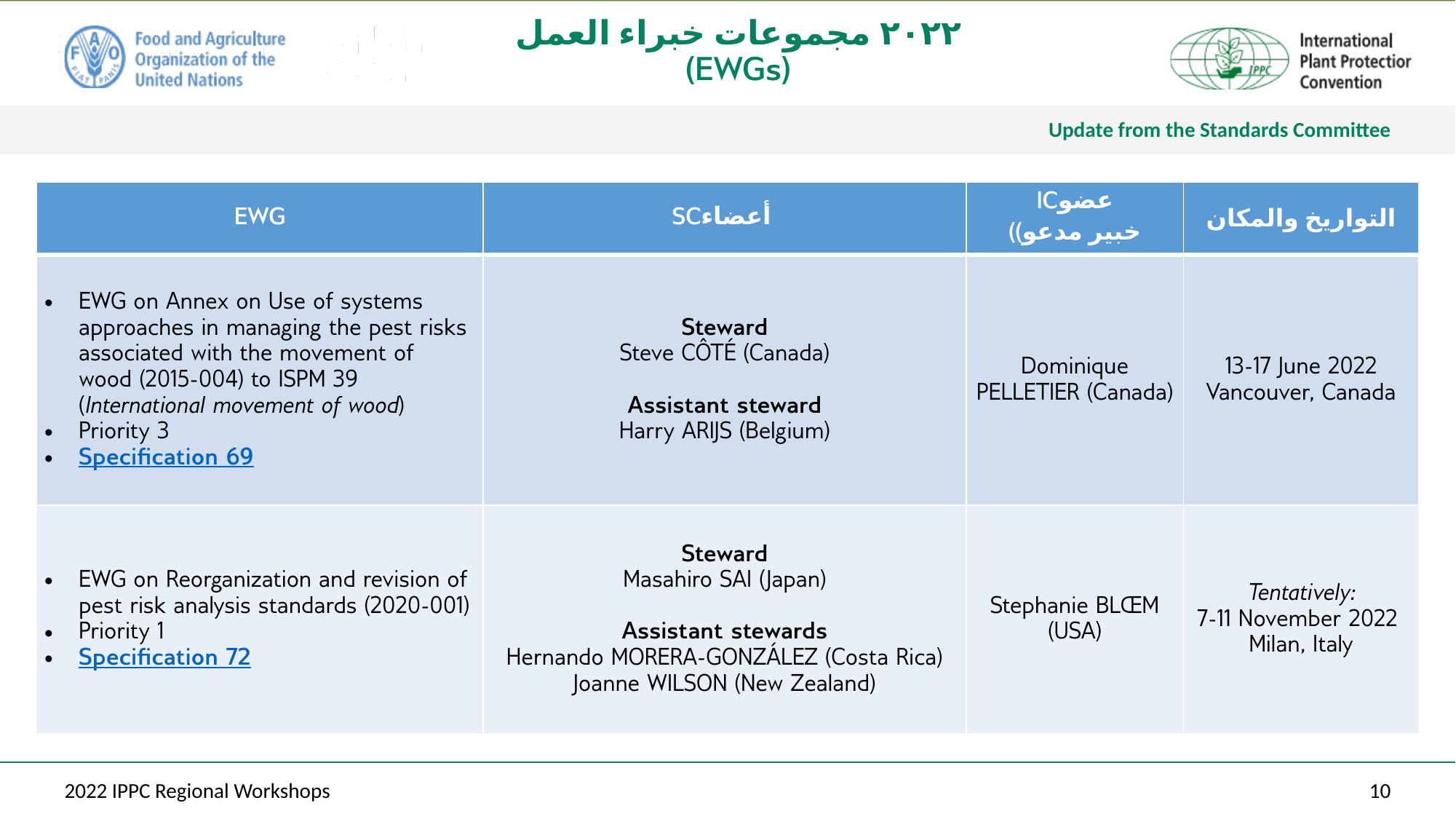

# ٢٠٢٢ مجموعات خبراء العمل (EWGs)
| EWG | SCأعضاء | ICعضو ((خبير مدعو | التواريخ والمكان |
| --- | --- | --- | --- |
| EWG on Annex on Use of systems approaches in managing the pest risks associated with the movement of wood (2015-004) to ISPM 39 (International movement of wood) Priority 3 Specification 69 | Steward Steve CÔTÉ (Canada) Assistant steward Harry ARIJS (Belgium) | Dominique PELLETIER (Canada) | 13-17 June 2022 Vancouver, Canada |
| EWG on Reorganization and revision of pest risk analysis standards (2020-001) Priority 1 Specification 72 | Steward Masahiro SAI (Japan) Assistant stewards Hernando MORERA-GONZÁLEZ (Costa Rica) Joanne WILSON (New Zealand) | Stephanie BLOEM (USA) | Tentatively: 7-11 November 2022 Milan, Italy |